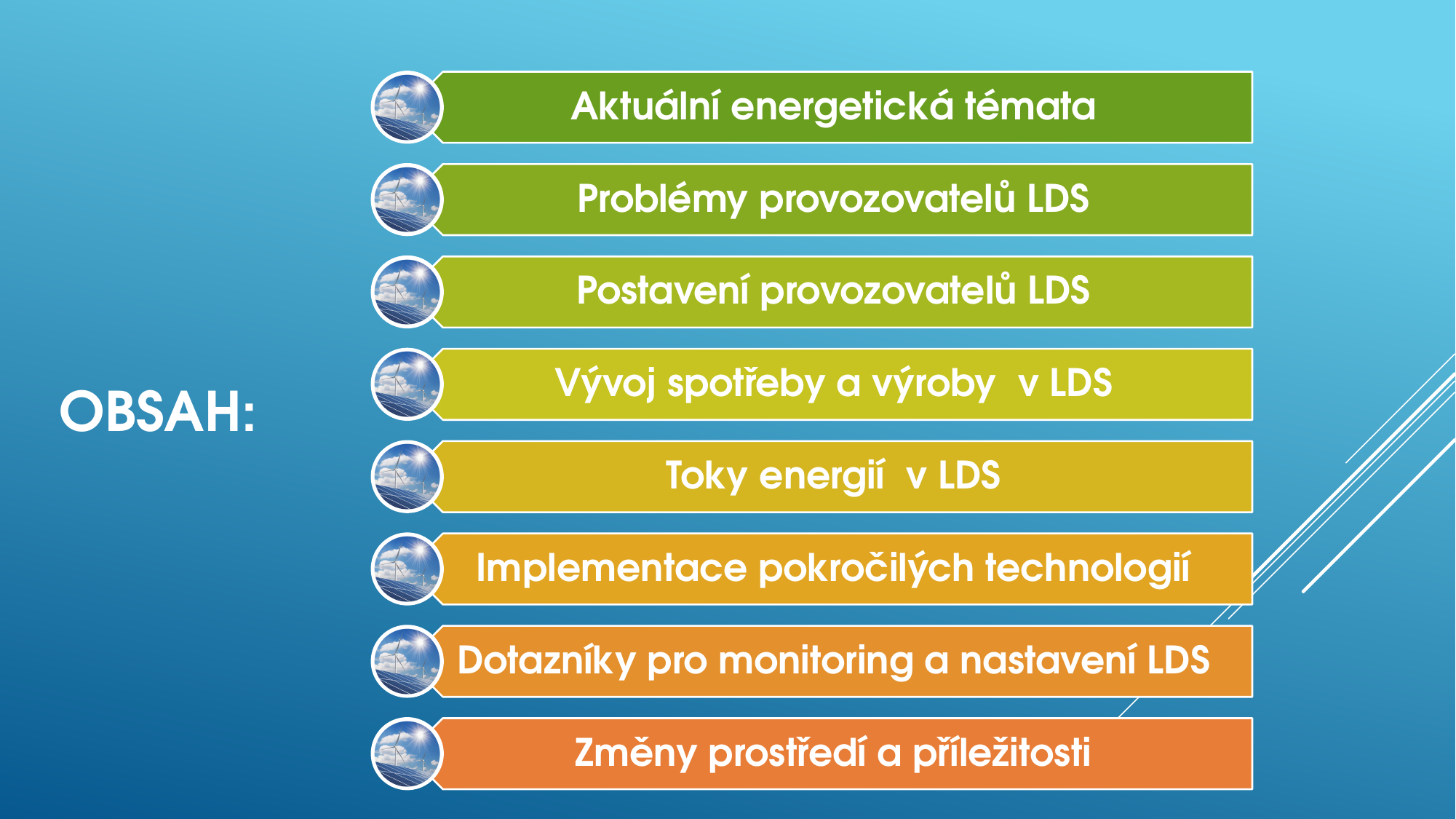

Aktuální energetická témata
Problémy provozovatelů LDS
Postavení provozovatelů LDS
Vývoj spotřeby a výroby  v LDS
Toky energií  v LDS
Implementace pokročilých technologií
Dotazníky pro monitoring a nastavení LDS
Změny prostředí a příležitosti
# Obsah: